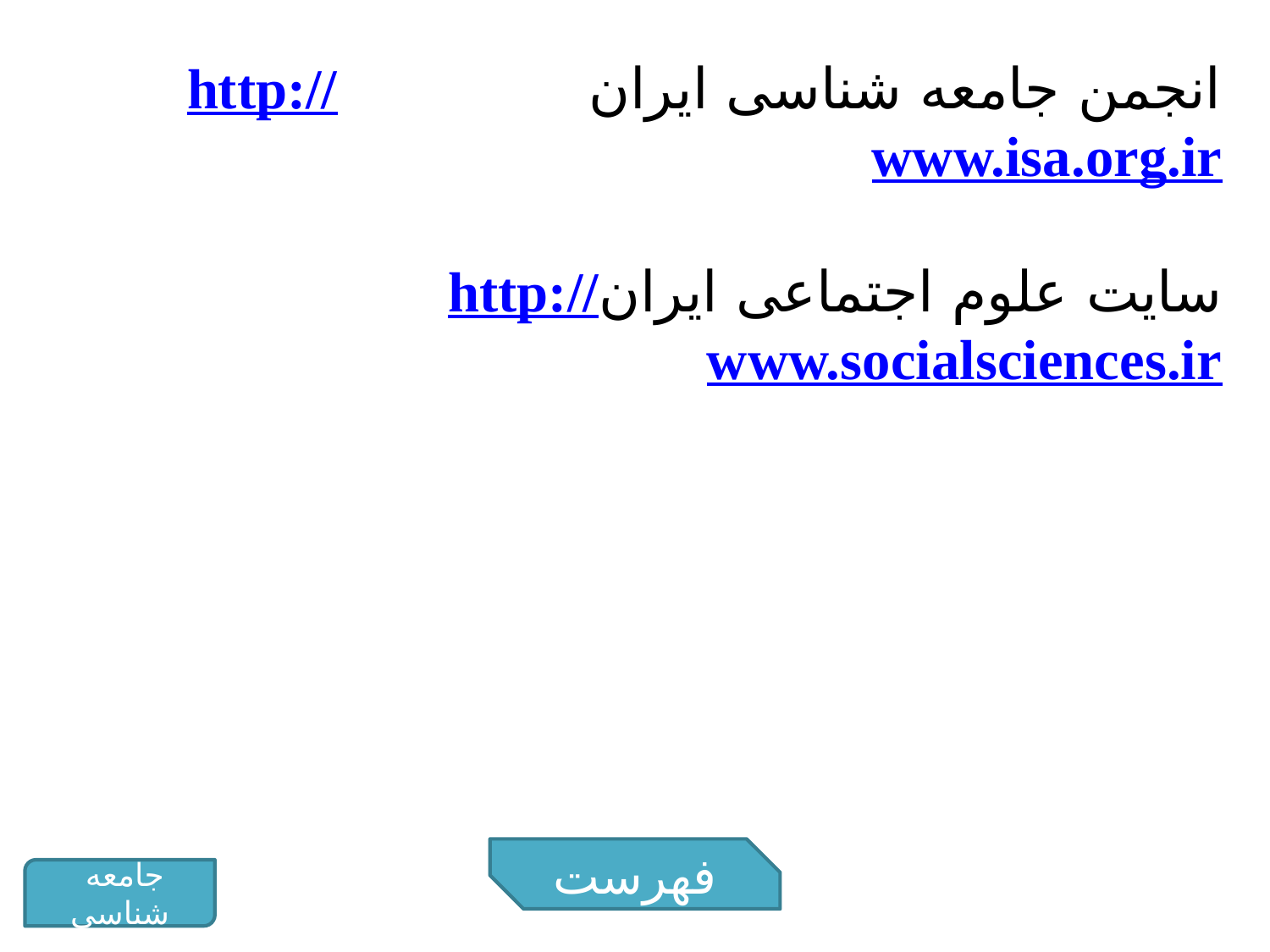

انجمن جامعه شناسی ایران              http://www.isa.org.ir

سایت علوم اجتماعی ایرانhttp://www.socialsciences.ir

فهرست
جامعه  شناسی